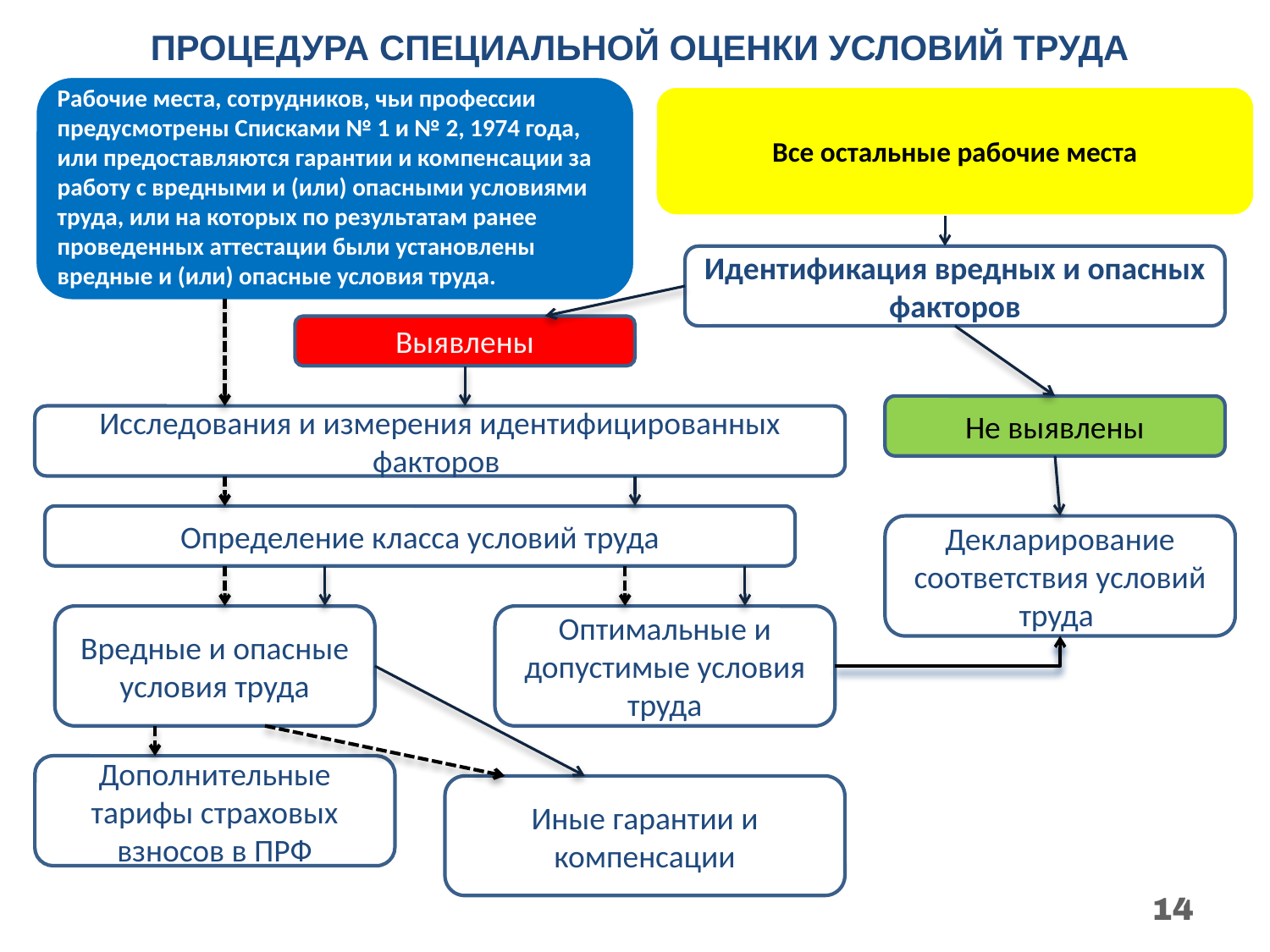

ПРОЦЕДУРА СПЕЦИАЛЬНОЙ ОЦЕНКИ УСЛОВИЙ ТРУДА

Рабочие места, сотрудников, чьи профессии предусмотрены Списками № 1 и № 2, 1974 года,  или предоставляются гарантии и компенсации за работу с вредными и (или) опасными условиями труда, или на которых по результатам ранее проведенных аттестации были установлены вредные и (или) опасные условия труда.
Все остальные рабочие места
Идентификация вредных и опасных факторов
Выявлены
Не выявлены
Исследования и измерения идентифицированных факторов
Определение класса условий труда
Декларирование соответствия условий труда
Вредные и опасные условия труда
Оптимальные и допустимые условия труда
Дополнительные тарифы страховых взносов в ПРФ
Иные гарантии и компенсации
14